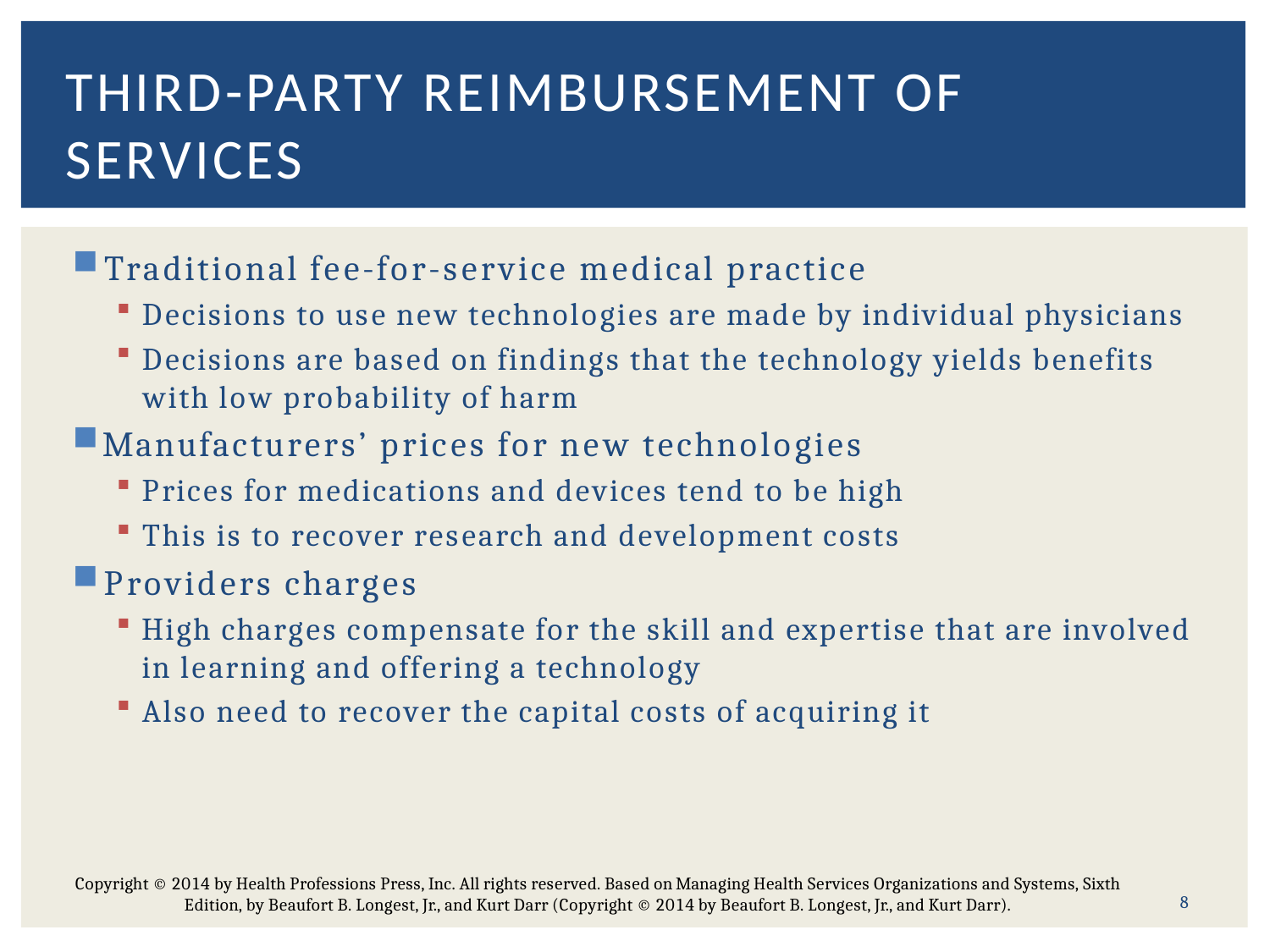

# THIRD-PARTY REIMBURSEMENT OF SERVICES
Traditional fee-for-service medical practice
Decisions to use new technologies are made by individual physicians
Decisions are based on findings that the technology yields benefits with low probability of harm
Manufacturers’ prices for new technologies
Prices for medications and devices tend to be high
This is to recover research and development costs
Providers charges
High charges compensate for the skill and expertise that are involved in learning and offering a technology
Also need to recover the capital costs of acquiring it

Copyright © 2014 by Health Professions Press, Inc. All rights reserved. Based on Managing Health Services Organizations and Systems, Sixth Edition, by Beaufort B. Longest, Jr., and Kurt Darr (Copyright © 2014 by Beaufort B. Longest, Jr., and Kurt Darr).
8